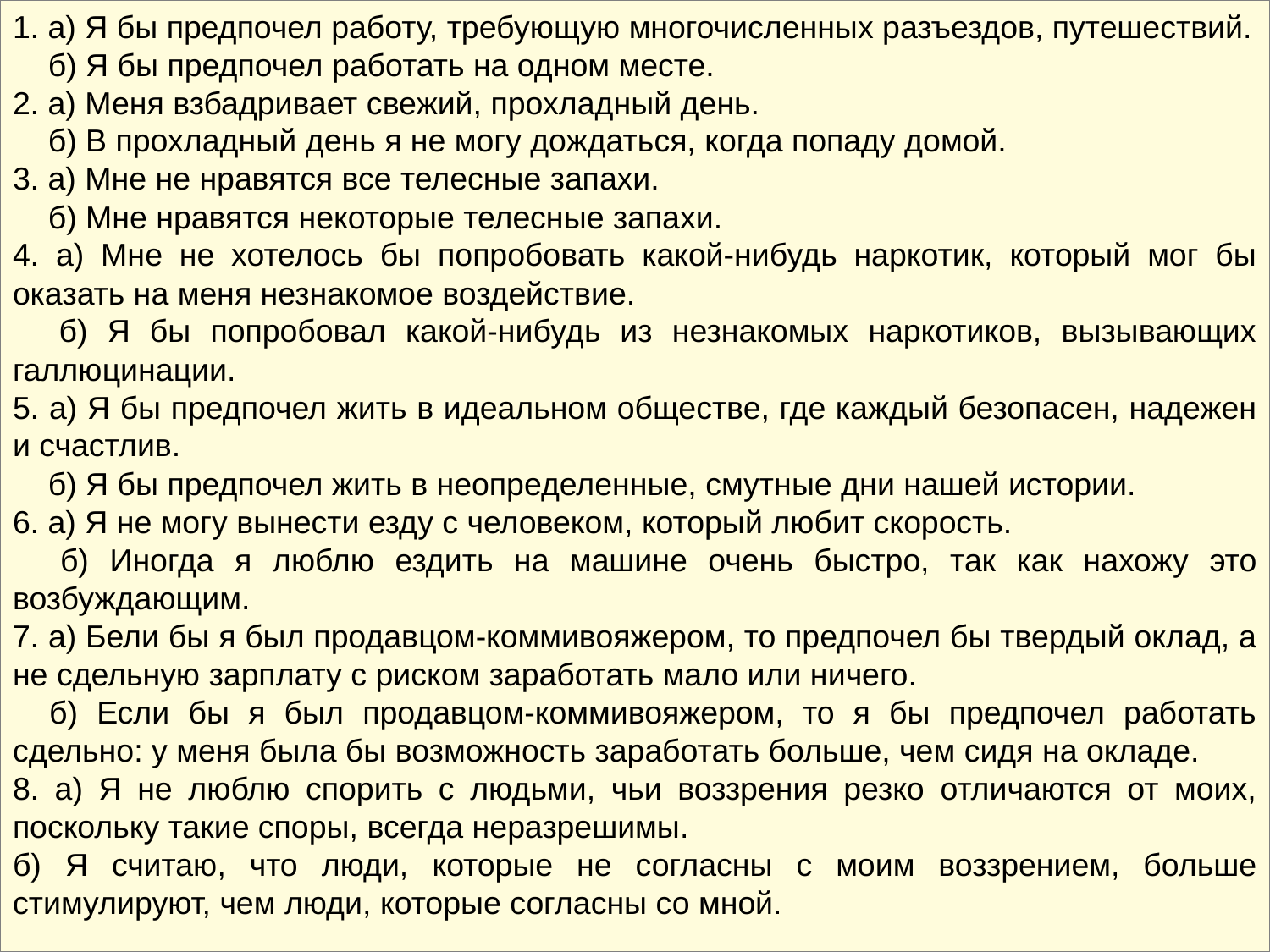

1. а) Я бы предпочел работу, требующую многочисленных разъездов, путешествий.
    б) Я бы предпочел работать на одном месте.
2. а) Меня взбадривает свежий, прохладный день.
    б) В прохладный день я не могу дождаться, когда попаду домой.
3. а) Мне не нравятся все телесные запахи.
    б) Мне нравятся некоторые телесные запахи.
4. а) Мне не хотелось бы попробовать какой-нибудь наркотик, который мог бы оказать на меня незнакомое воздействие.
    б) Я бы попробовал какой-нибудь из незнакомых наркотиков, вызывающих галлюцинации.
5. а) Я бы предпочел жить в идеальном обществе, где каждый безопасен, надежен и счастлив.
    б) Я бы предпочел жить в неопределенные, смутные дни нашей истории.
6. а) Я не могу вынести езду с человеком, который любит скорость.
    б) Иногда я люблю ездить на машине очень быстро, так как нахожу это возбуждающим.
7. а) Бели бы я был продавцом-коммивояжером, то предпочел бы твердый оклад, а не сдельную зарплату с риском заработать мало или ничего.
   б) Если бы я был продавцом-коммивояжером, то я бы предпочел работать сдельно: у меня была бы возможность заработать больше, чем сидя на окладе.
8. а) Я не люблю спорить с людьми, чьи воззрения резко отличаются от моих, поскольку такие споры, всегда неразрешимы.
б) Я считаю, что люди, которые не согласны с моим воззрением, больше стимулируют, чем люди, которые согласны со мной.